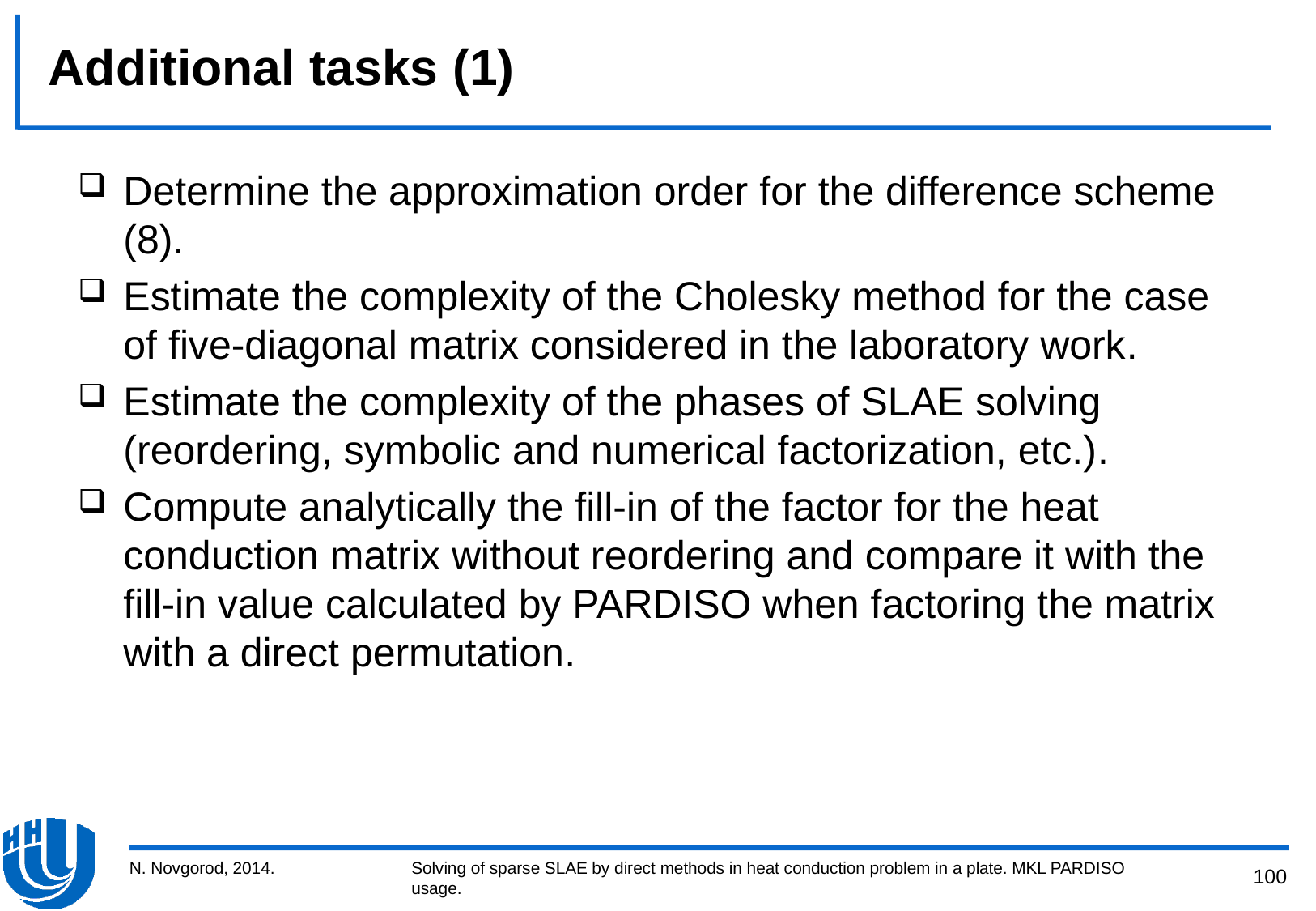

# Additional tasks (1)
Determine the approximation order for the difference scheme (8).
Estimate the complexity of the Cholesky method for the case of five-diagonal matrix considered in the laboratory work.
Estimate the complexity of the phases of SLAE solving (reordering, symbolic and numerical factorization, etc.).
Compute analytically the fill-in of the factor for the heat conduction matrix without reordering and compare it with the fill-in value calculated by PARDISO when factoring the matrix with a direct permutation.
N. Novgorod, 2014.
Solving of sparse SLAE by direct methods in heat conduction problem in a plate. MKL PARDISO usage.